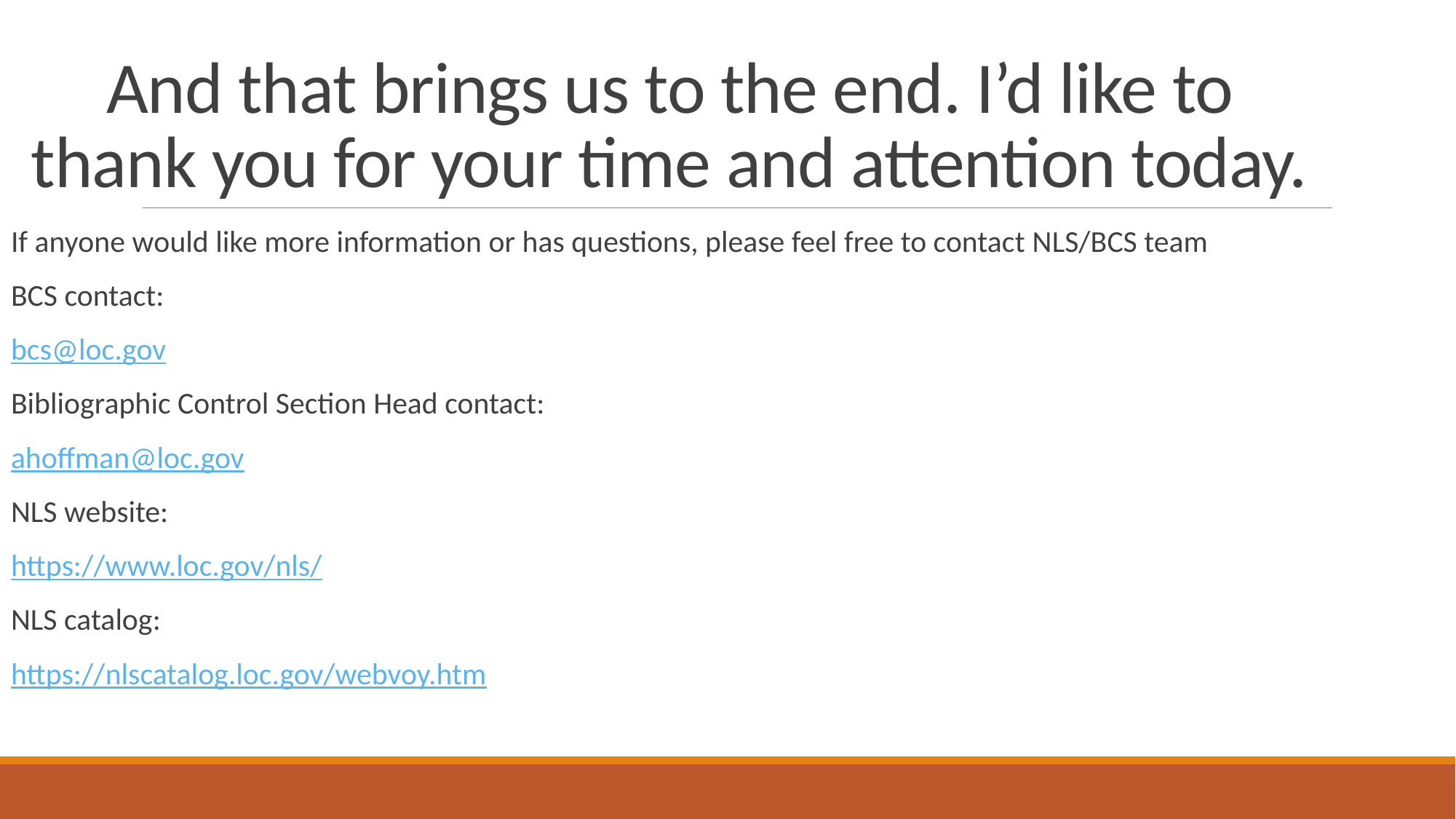

# And that brings us to the end. I’d like to thank you for your time and attention today.
If anyone would like more information or has questions, please feel free to contact NLS/BCS team
BCS contact:
bcs@loc.gov
Bibliographic Control Section Head contact:
ahoffman@loc.gov
NLS website:
https://www.loc.gov/nls/
NLS catalog:
https://nlscatalog.loc.gov/webvoy.htm